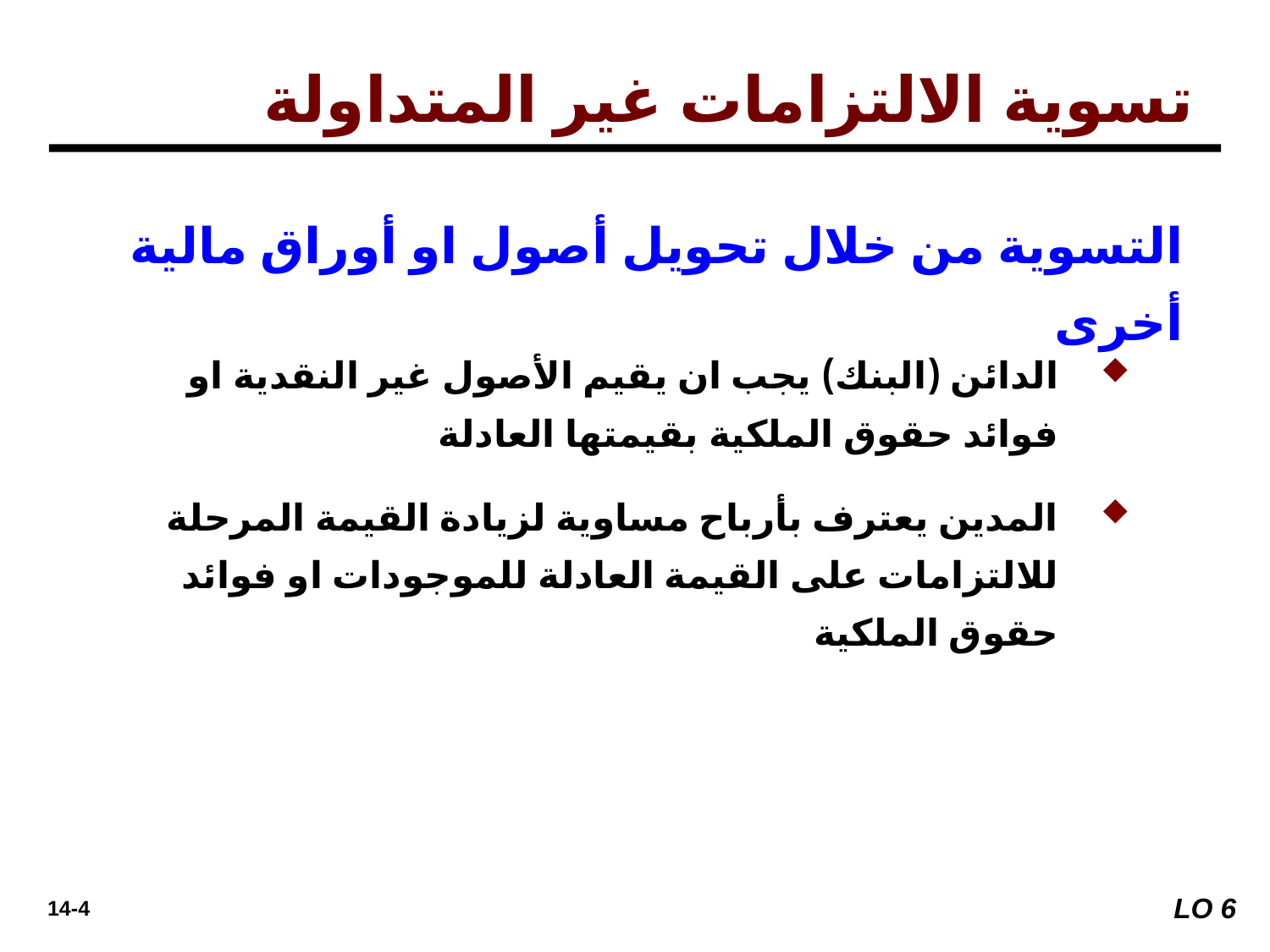

تسوية الالتزامات غير المتداولة

التسوية من خلال تحويل أصول او أوراق مالية أخرى
الدائن (البنك) يجب ان يقيم الأصول غير النقدية او فوائد حقوق الملكية بقيمتها العادلة
المدين يعترف بأرباح مساوية لزيادة القيمة المرحلة للالتزامات على القيمة العادلة للموجودات او فوائد حقوق الملكية
LO 6